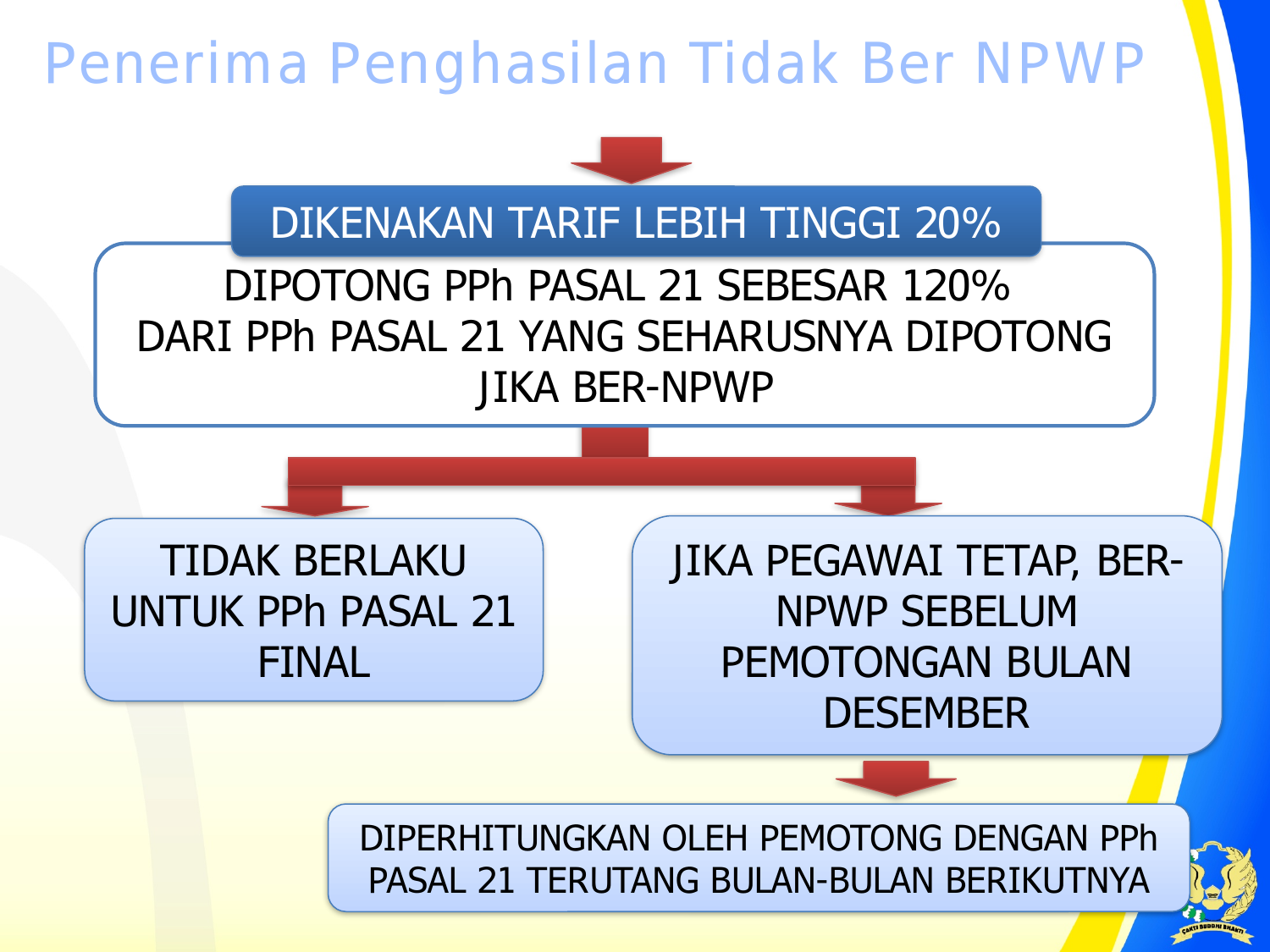

Penerima Penghasilan Tidak Ber NPWP

DIKENAKAN TARIF LEBIH TINGGI 20%
DIPOTONG PPh PASAL 21 SEBESAR 120%
DARI PPh PASAL 21 YANG SEHARUSNYA DIPOTONG JIKA BER-NPWP

JIKA PEGAWAI TETAP, BER- NPWP SEBELUM PEMOTONGAN BULAN DESEMBER
TIDAK BERLAKU UNTUK PPh PASAL 21 FINAL

DIPERHITUNGKAN OLEH PEMOTONG DENGAN PPh PASAL 21 TERUTANG BULAN-BULAN BERIKUTNYA